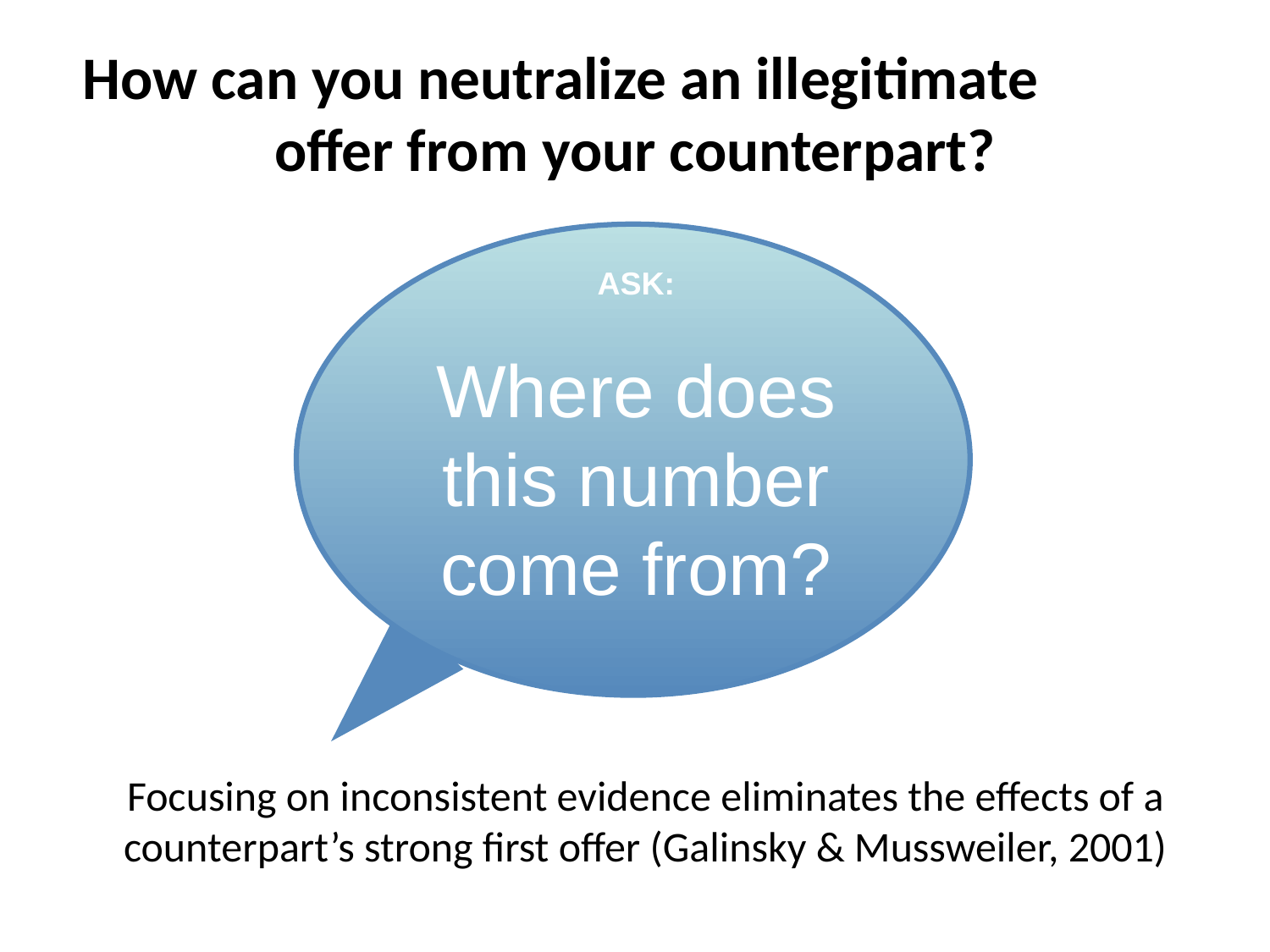

# How can you neutralize an illegitimate            offer from your counterpart?
Legitimacy

ASK:
Where does this number come from?
Focusing on inconsistent evidence eliminates the effects of a counterpart’s strong first offer (Galinsky & Mussweiler, 2001)